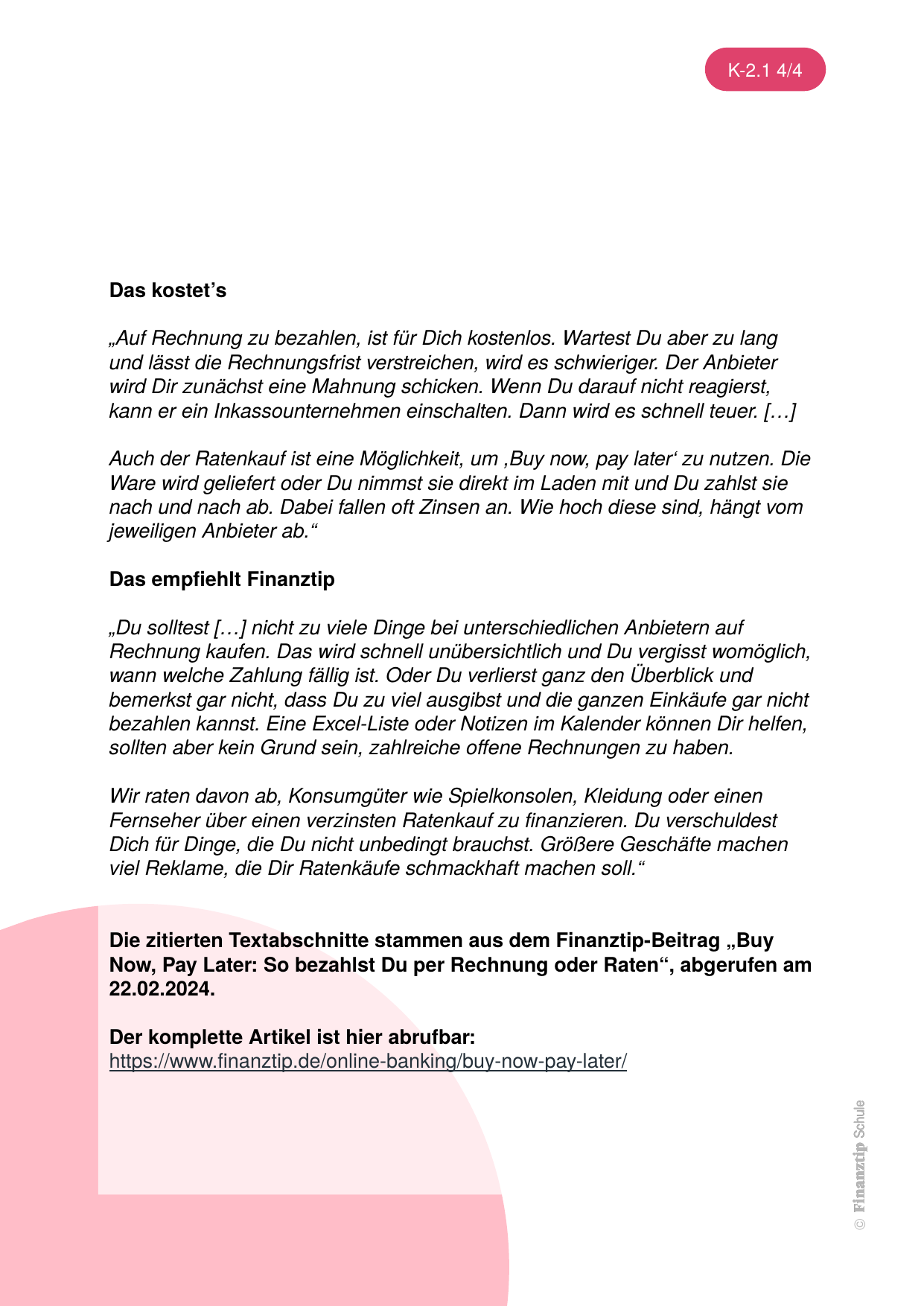

Das kostet’s

„Auf Rechnung zu bezahlen, ist für Dich kostenlos. Wartest Du aber zu lang und lässt die Rechnungsfrist verstreichen, wird es schwieriger. Der Anbieter wird Dir zunächst eine Mahnung schicken. Wenn Du darauf nicht reagierst, kann er ein Inkassounternehmen einschalten. Dann wird es schnell teuer. […]

Auch der Ratenkauf ist eine Möglichkeit, um ,Buy now, pay later‘ zu nutzen. Die Ware wird geliefert oder Du nimmst sie direkt im Laden mit und Du zahlst sie nach und nach ab. Dabei fallen oft Zinsen an. Wie hoch diese sind, hängt vom jeweiligen Anbieter ab.“

Das empfiehlt Finanztip

„Du solltest […] nicht zu viele Dinge bei unterschiedlichen Anbietern auf Rechnung kaufen. Das wird schnell unübersichtlich und Du vergisst womöglich, wann welche Zahlung fällig ist. Oder Du verlierst ganz den Überblick und bemerkst gar nicht, dass Du zu viel ausgibst und die ganzen Einkäufe gar nicht bezahlen kannst. Eine Excel-Liste oder Notizen im Kalender können Dir helfen, sollten aber kein Grund sein, zahlreiche offene Rechnungen zu haben.

Wir raten davon ab, Konsumgüter wie Spielkonsolen, Kleidung oder einen Fernseher über einen verzinsten Ratenkauf zu finanzieren. Du verschuldest Dich für Dinge, die Du nicht unbedingt brauchst. Größere Geschäfte machen viel Reklame, die Dir Ratenkäufe schmackhaft machen soll.“

Die zitierten Textabschnitte stammen aus dem Finanztip-Beitrag „Buy Now, Pay Later: So bezahlst Du per Rechnung oder Raten“, abgerufen am 22.02.2024.

Der komplette Artikel ist hier abrufbar:
https://www.finanztip.de/online-banking/buy-now-pay-later/